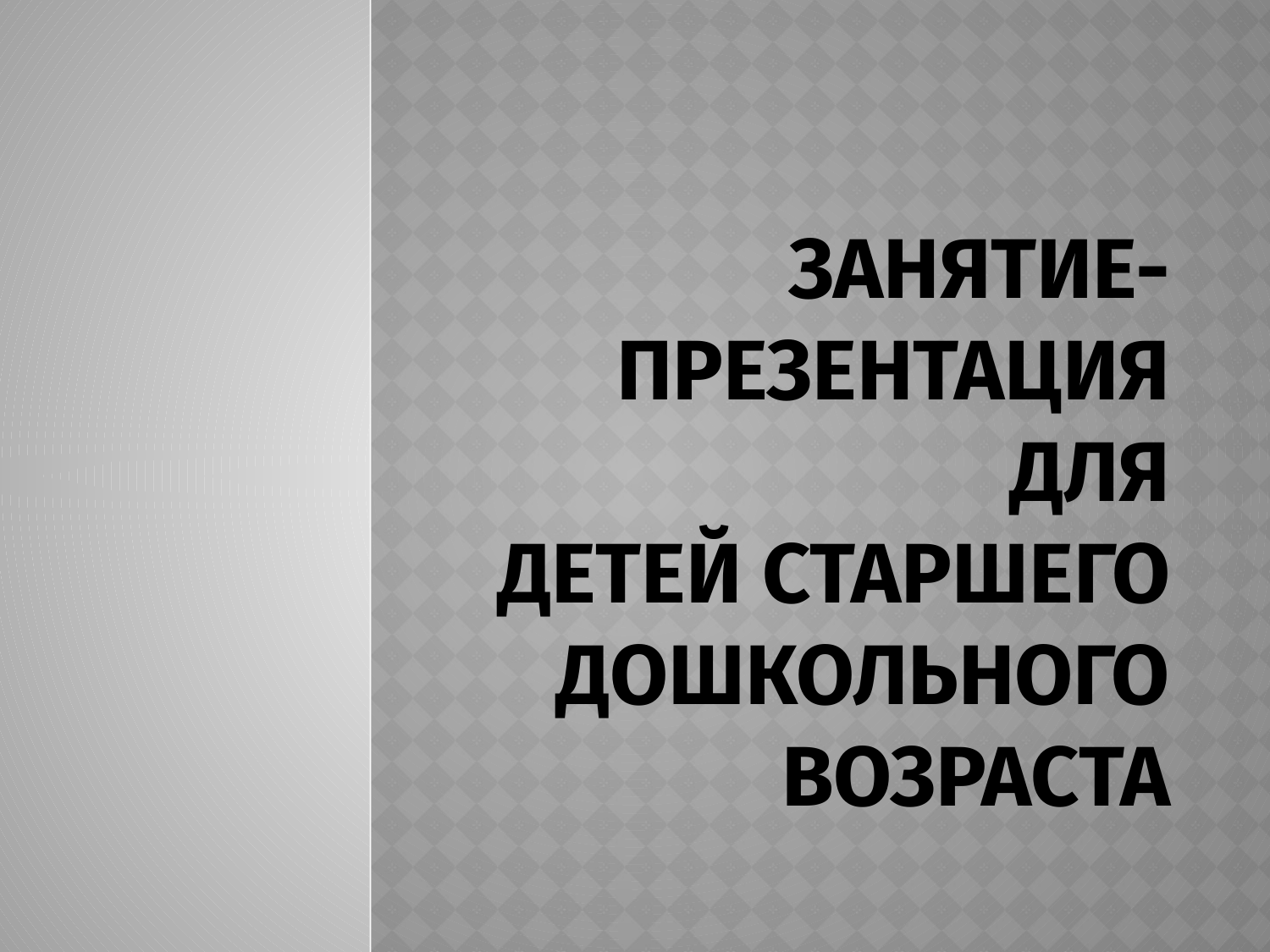

# Занятие-презентация для детей старшего дошкольного возраста